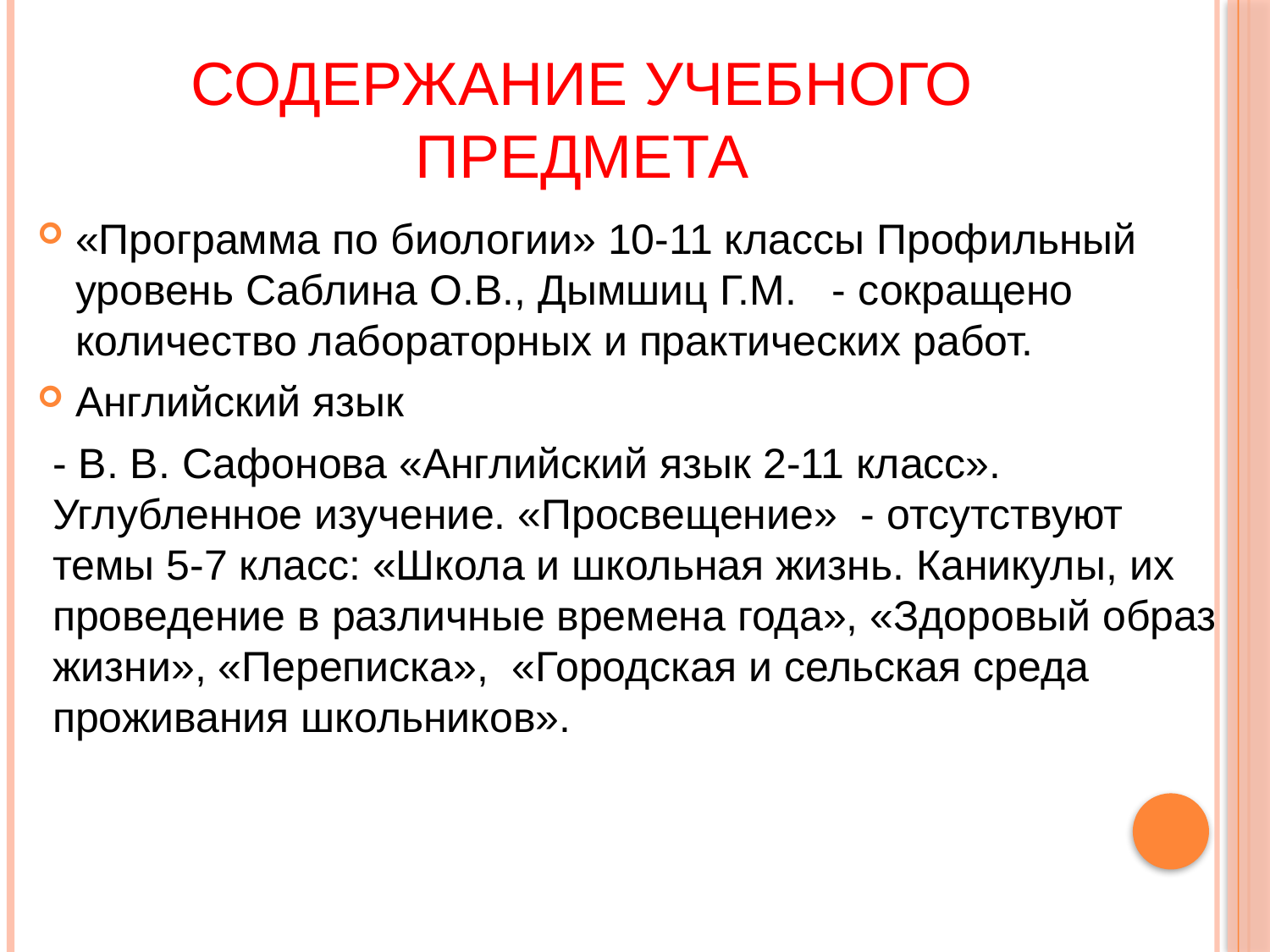

# Содержание учебного предмета
«Программа по биологии» 10-11 классы Профильный уровень Саблина О.В., Дымшиц Г.М.   - сокращено количество лабораторных и практических работ.
Английский язык
- В. В. Сафонова «Английский язык 2-11 класс». Углубленное изучение. «Просвещение»  - отсутствуют темы 5-7 класс: «Школа и школьная жизнь. Каникулы, их проведение в различные времена года», «Здоровый образ жизни», «Переписка»,  «Городская и сельская среда проживания школьников».